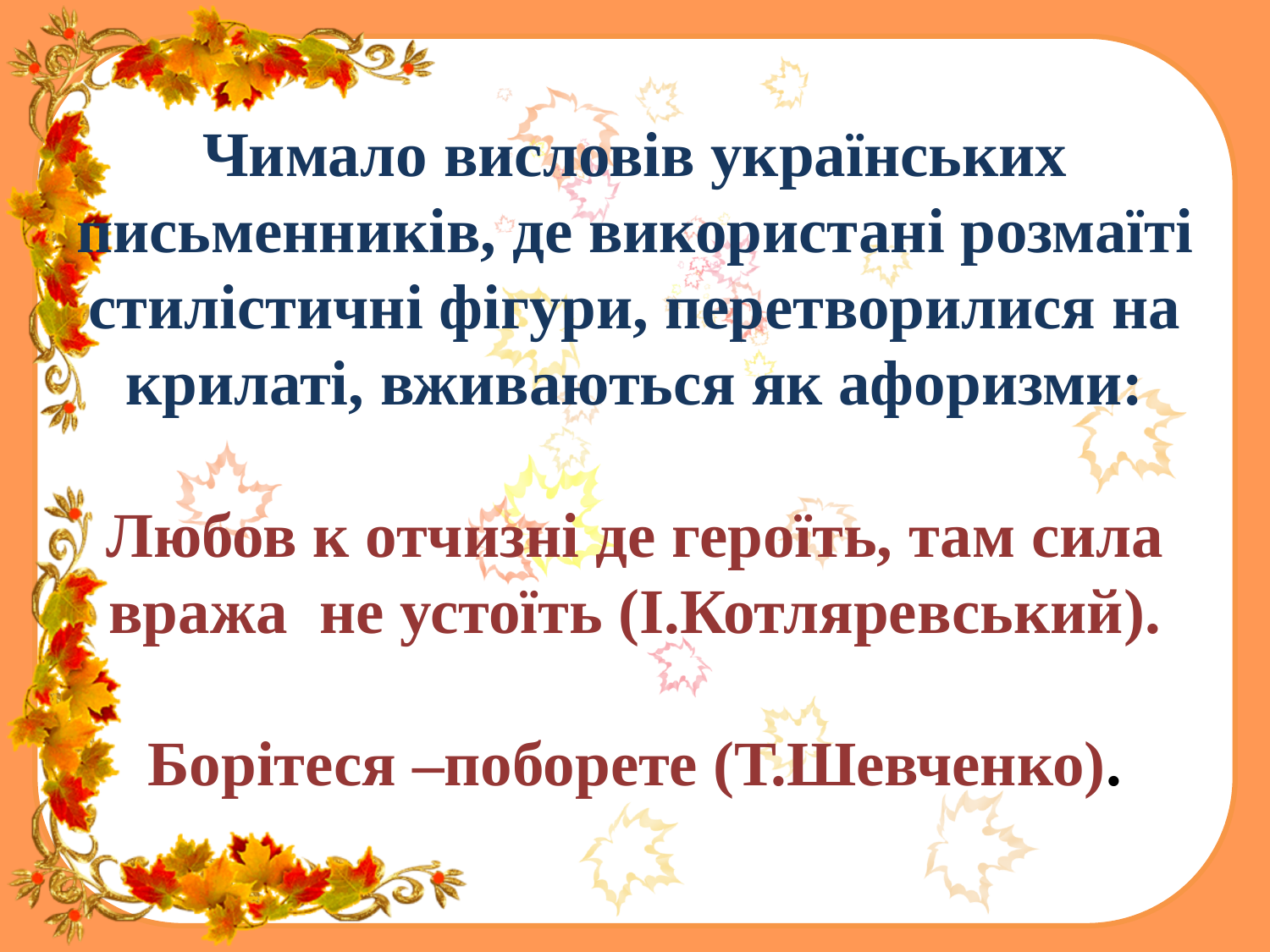

# Чимало висловів українських письменників, де використані розмаїті стилістичні фігури, перетворилися на крилаті, вживаються як афоризми: Любов к отчизні де героїть, там сила вража  не устоїть (І.Котляревський). Борітеся –поборете (Т.Шевченко).